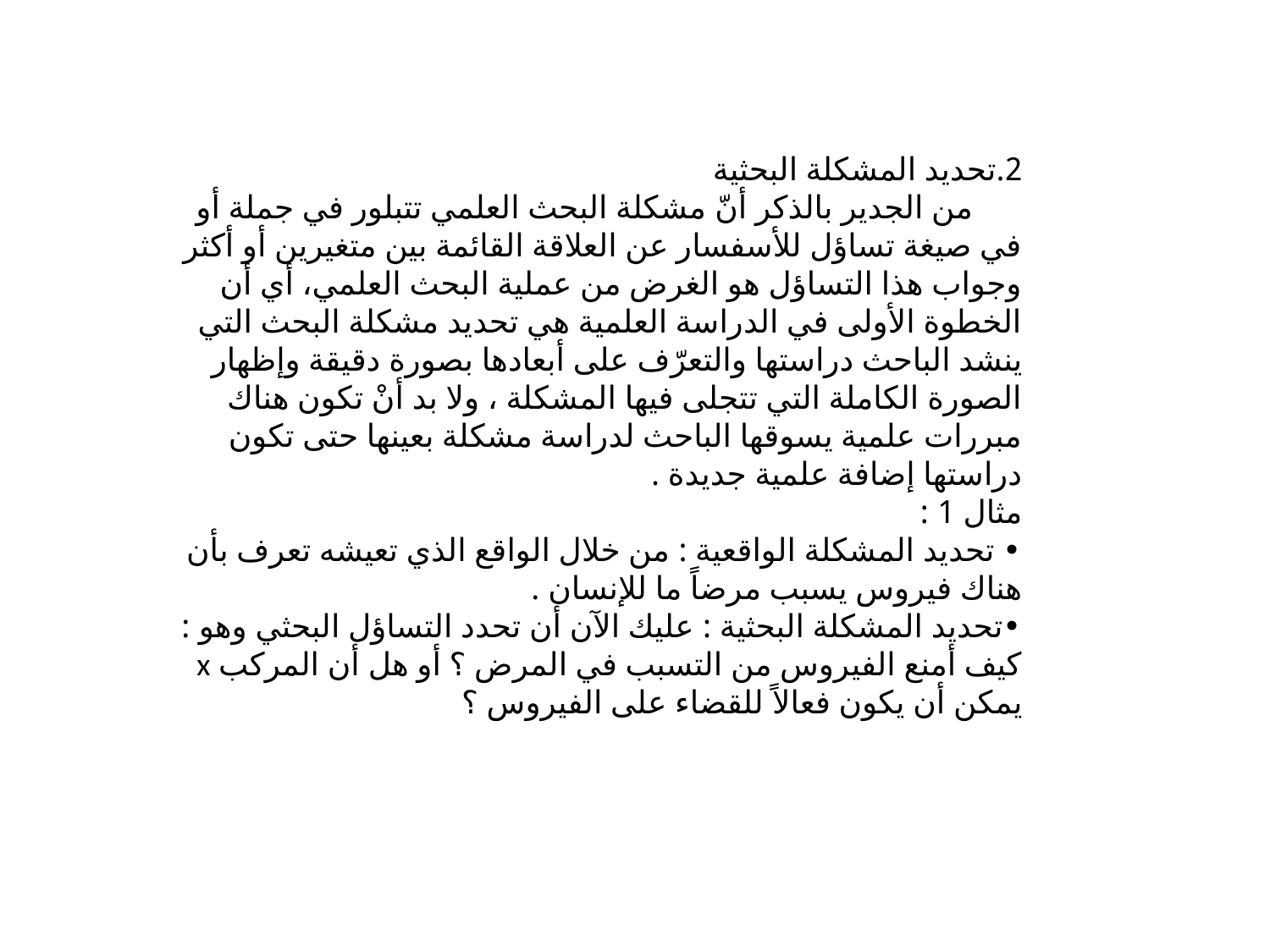

2.تحديد المشكلة البحثية
      من الجدير بالذكر أنّ مشكلة البحث العلمي تتبلور في جملة أو في صيغة تساؤل للأسفسار عن العلاقة القائمة بين متغيرين أو أكثر وجواب هذا التساؤل هو الغرض من عملية البحث العلمي، أي أن الخطوة الأولى في الدراسة العلمية هي تحديد مشكلة البحث التي ينشد الباحث دراستها والتعرّف على أبعادها بصورة دقيقة وإظهار الصورة الكاملة التي تتجلى فيها المشكلة ، ولا بد أنْ تكون هناك مبررات علمية يسوقها الباحث لدراسة مشكلة بعينها حتى تكون دراستها إضافة علمية جديدة .
مثال 1 :
• تحديد المشكلة الواقعية : من خلال الواقع الذي تعيشه تعرف بأن هناك فيروس يسبب مرضاً ما للإنسان .
•تحديد المشكلة البحثية : عليك الآن أن تحدد التساؤل البحثي وهو : كيف أمنع الفيروس من التسبب في المرض ؟ أو هل أن المركب x يمكن أن يكون فعالاً للقضاء على الفيروس ؟